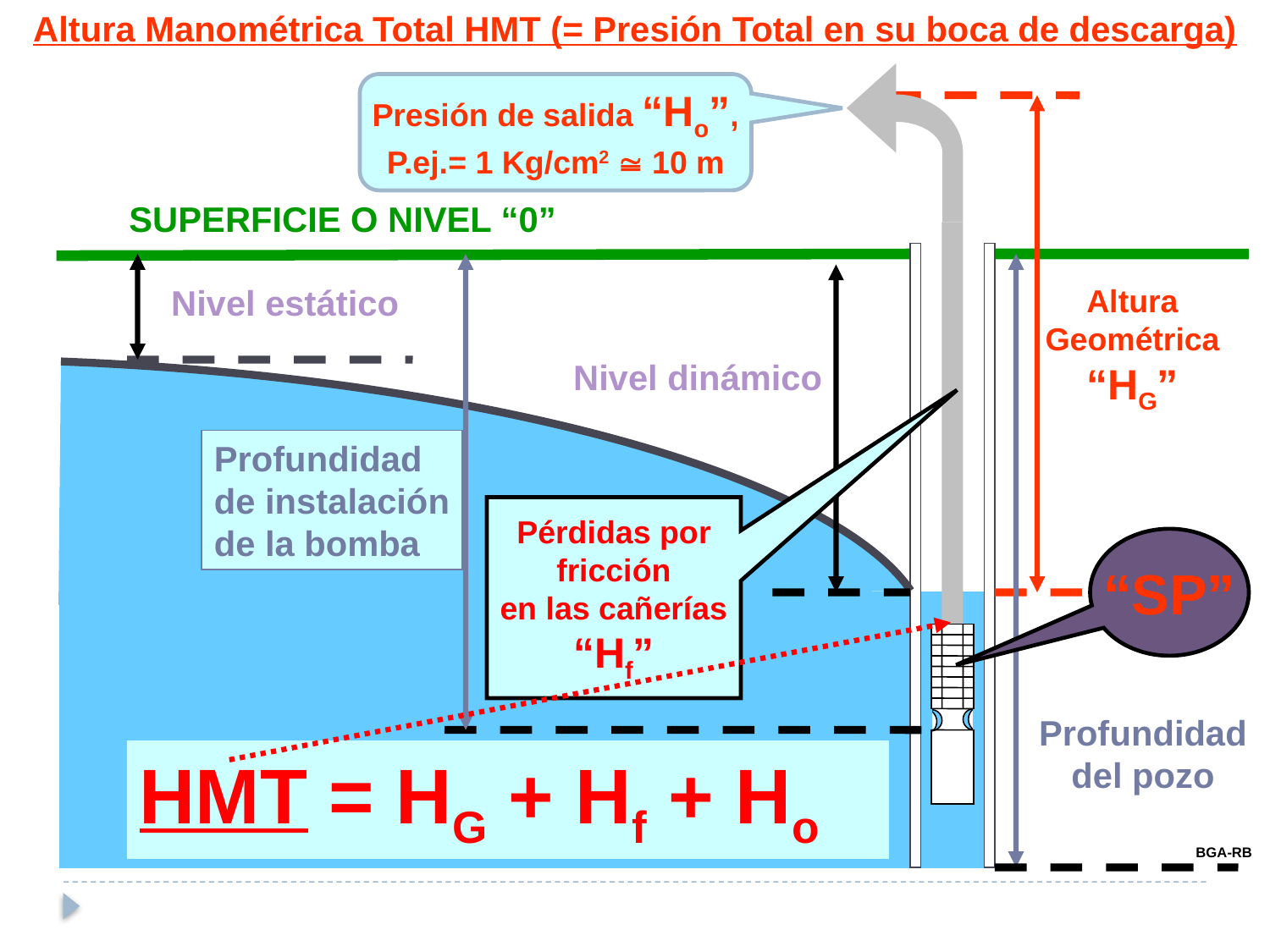

Altura Manométrica Total HMT (= Presión Total en su boca de descarga)

Presión de salida “Ho”,
P.ej.= 1 Kg/cm2 ≅ 10 m

SUPERFICIE O NIVEL “0”

Nivel estático
Altura
Geométrica
“HG”
Nivel dinámico

Profundidad
de instalación
de la bomba
Pérdidas por
fricción
en las cañerías
“Hf”

“SP”

Profundidaddel pozo

HMT = HG + Hf + Ho

BGA-RB